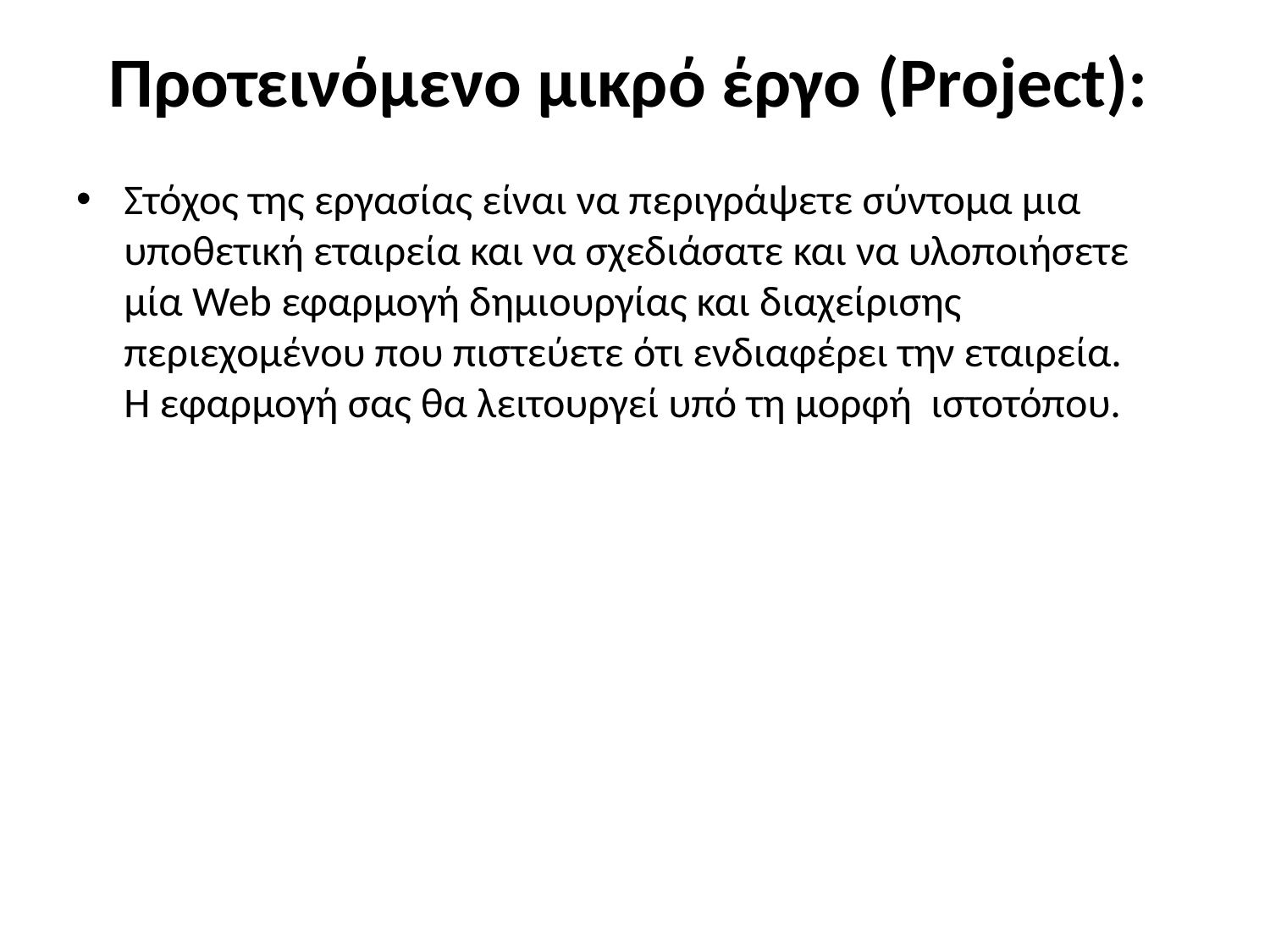

# Προτεινόμενο μικρό έργο (Project):
Στόχος της εργασίας είναι να περιγράψετε σύντομα μια υποθετική εταιρεία και να σχεδιάσατε και να υλοποιήσετε μία Web εφαρμογή δημιουργίας και διαχείρισης περιεχομένου που πιστεύετε ότι ενδιαφέρει την εταιρεία.     Η εφαρμογή σας θα λειτουργεί υπό τη μορφή  ιστοτόπου.